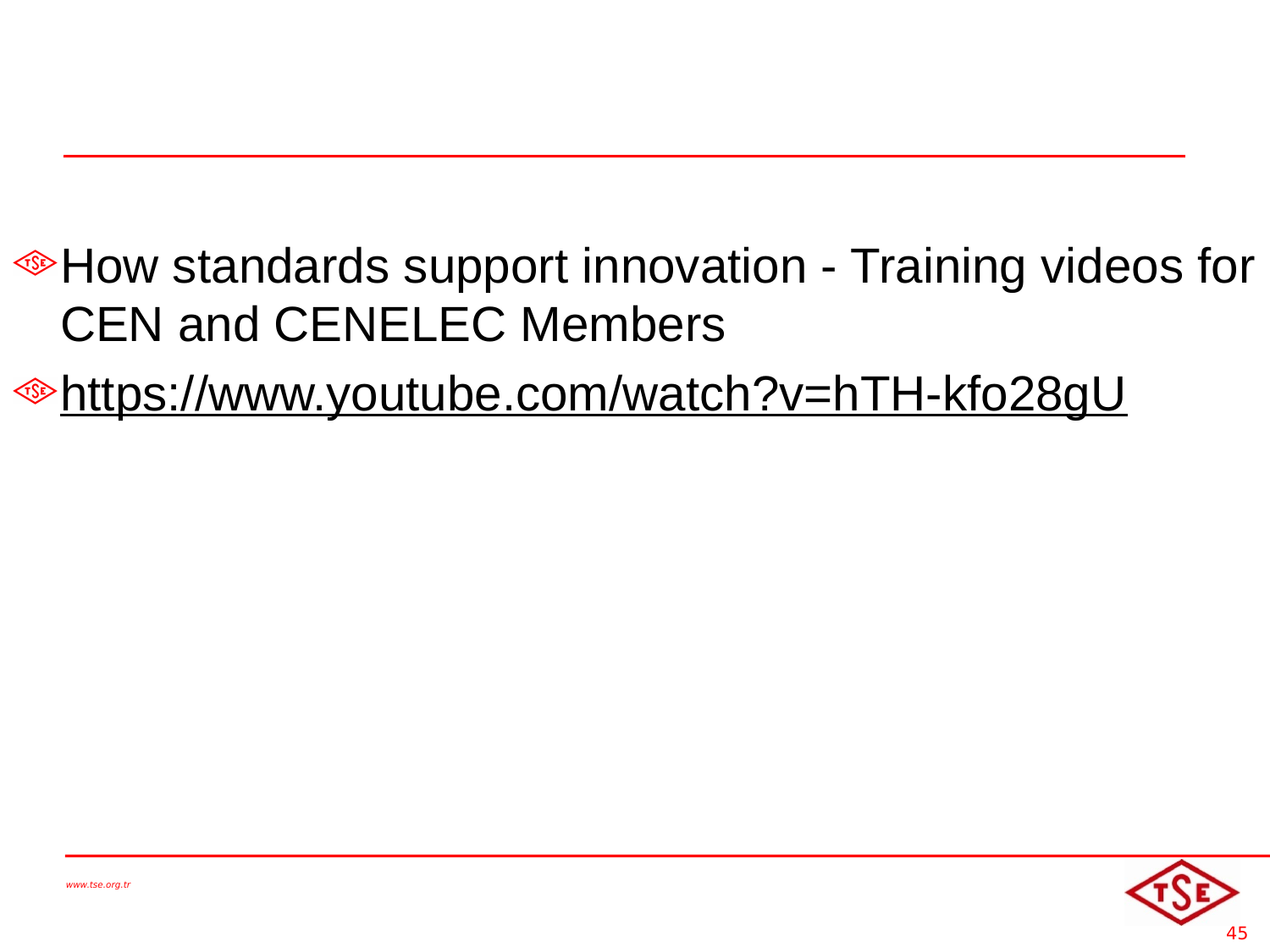

#
How standards support innovation - Training videos for CEN and CENELEC Members
https://www.youtube.com/watch?v=hTH-kfo28gU

www.tse.org.tr
45